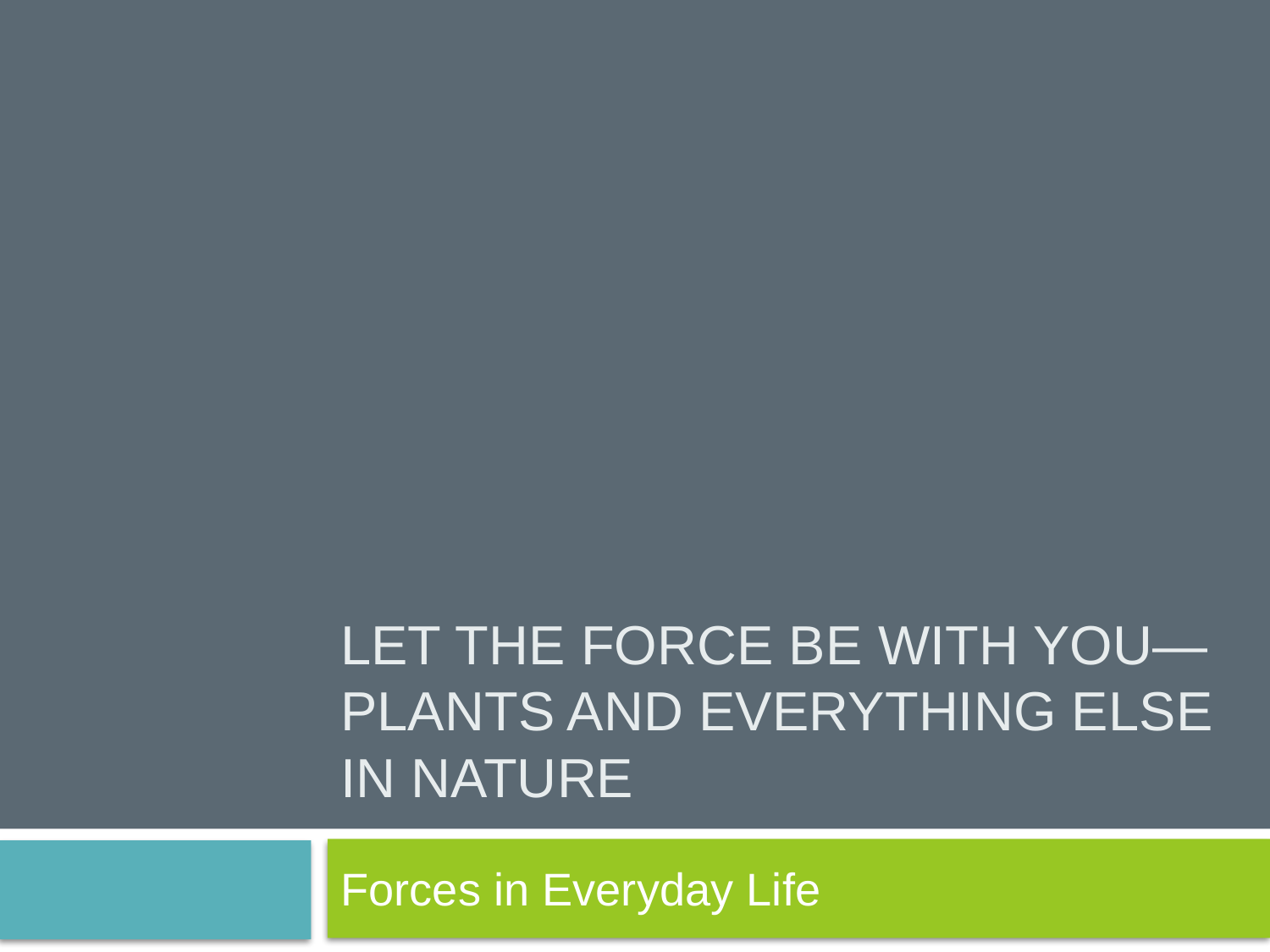

# Let The Force be with you— plants and everything else in nature
Forces in Everyday Life